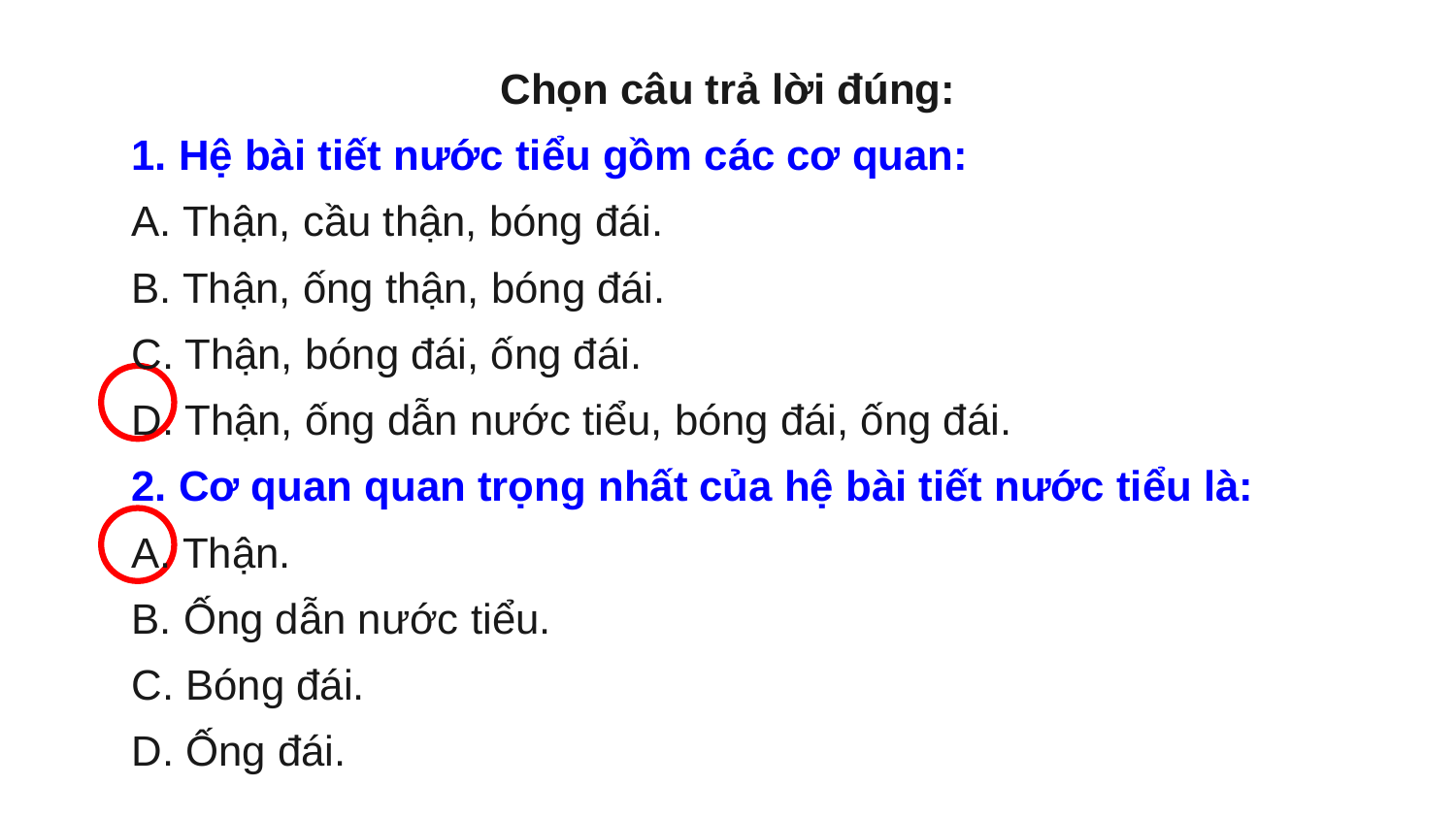

Chọn câu trả lời đúng:
1. Hệ bài tiết nước tiểu gồm các cơ quan:
A. Thận, cầu thận, bóng đái.
B. Thận, ống thận, bóng đái.
C. Thận, bóng đái, ống đái.
D. Thận, ống dẫn nước tiểu, bóng đái, ống đái.
2. Cơ quan quan trọng nhất của hệ bài tiết nước tiểu là:
A. Thận.
B. Ống dẫn nước tiểu.
C. Bóng đái.
D. Ống đái.